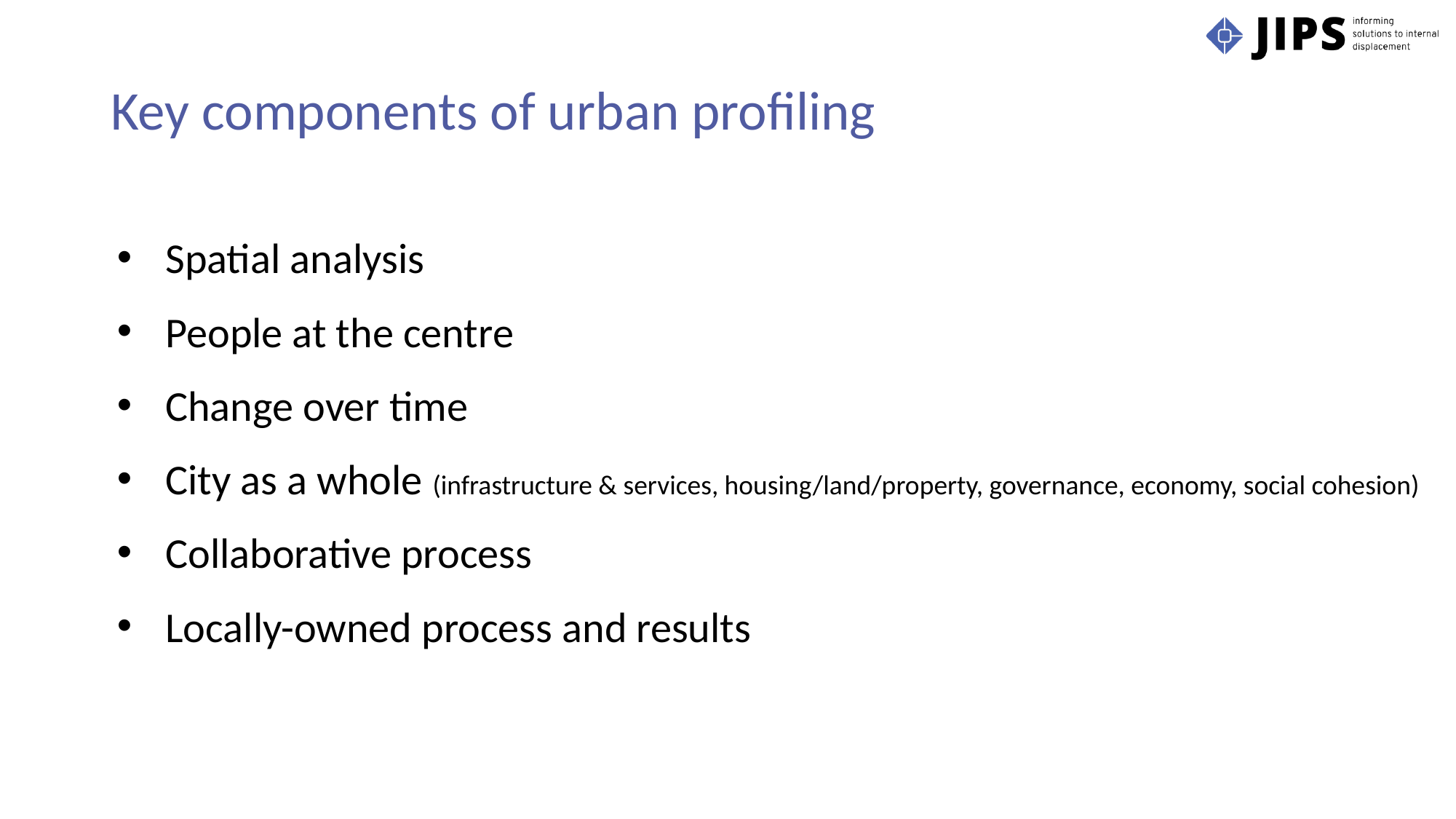

# Key components of urban profiling
Spatial analysis
People at the centre
Change over time
City as a whole (infrastructure & services, housing/land/property, governance, economy, social cohesion)
Collaborative process
Locally-owned process and results